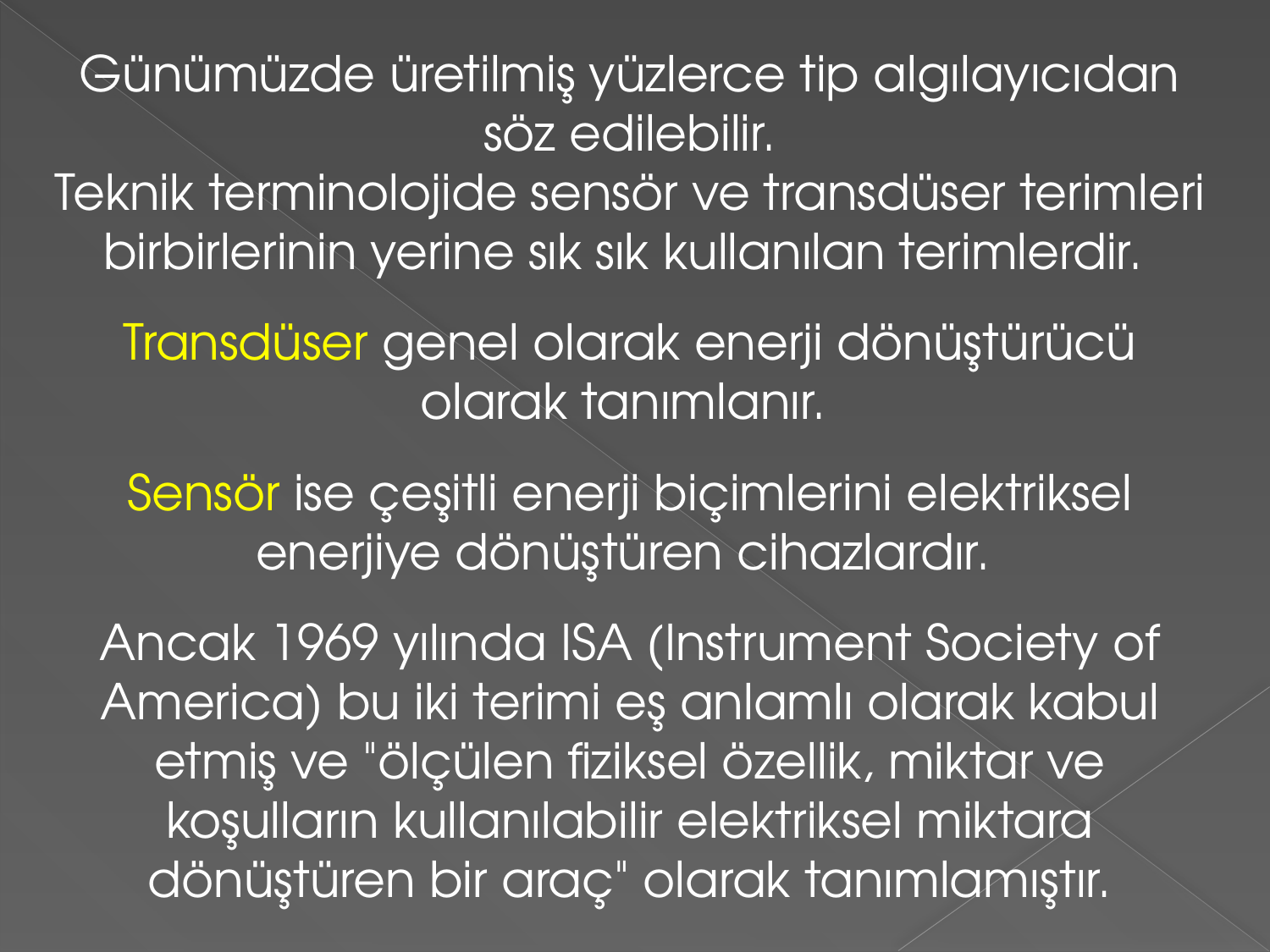

Günümüzde üretilmiş yüzlerce tip algılayıcıdan söz edilebilir.
Teknik terminolojide sensör ve transdüser terimleri birbirlerinin yerine sık sık kullanılan terimlerdir.
Transdüser genel olarak enerji dönüştürücü olarak tanımlanır.
Sensör ise çeşitli enerji biçimlerini elektriksel enerjiye dönüştüren cihazlardır.
Ancak 1969 yılında ISA (Instrument Society of America) bu iki terimi eş anlamlı olarak kabul etmiş ve "ölçülen fiziksel özellik, miktar ve koşulların kullanılabilir elektriksel miktara dönüştüren bir araç" olarak tanımlamıştır.